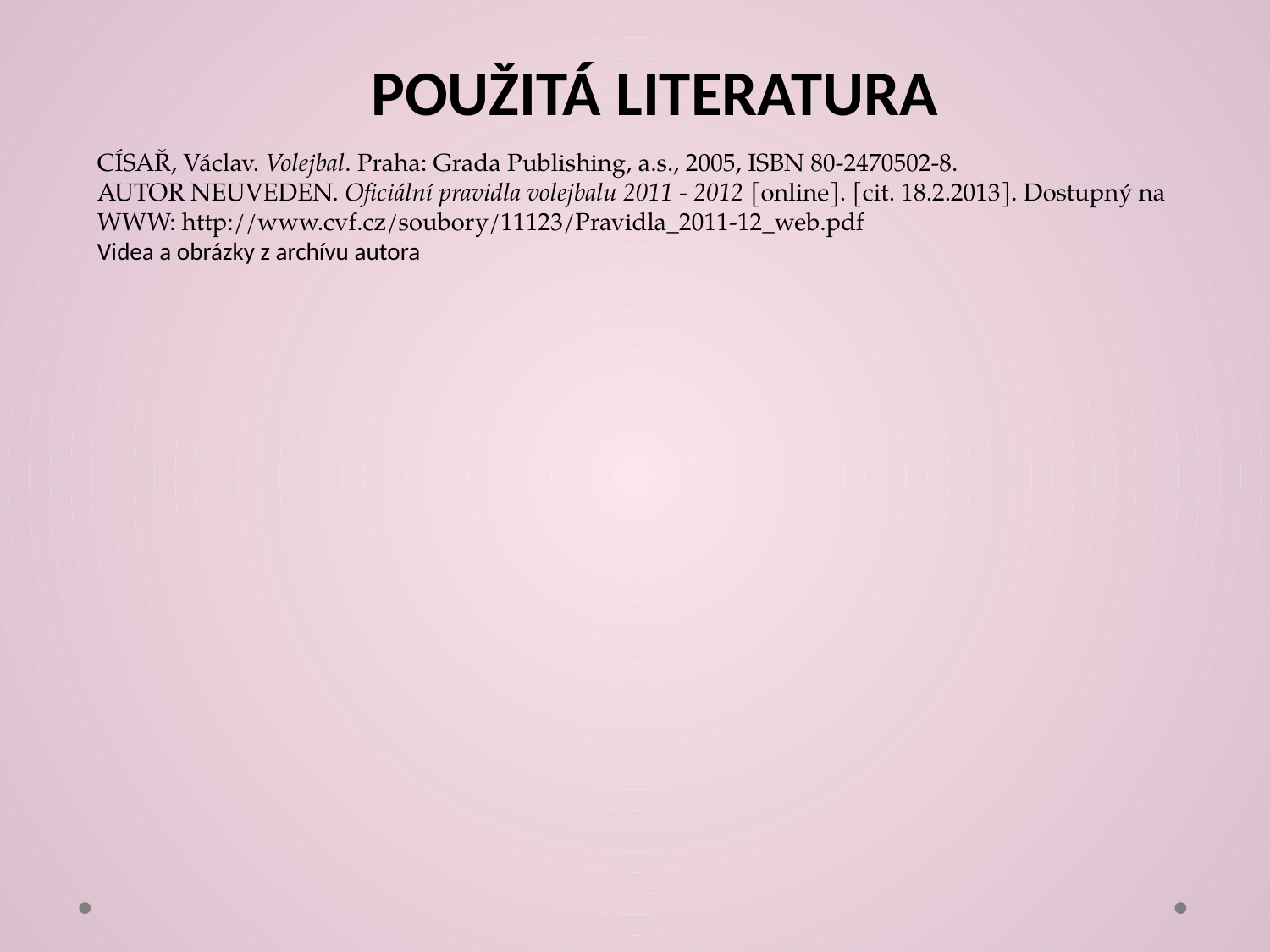

POUŽITÁ LITERATURA
CÍSAŘ, Václav. Volejbal. Praha: Grada Publishing, a.s., 2005, ISBN 80-2470502-8.
AUTOR NEUVEDEN. Oficiální pravidla volejbalu 2011 - 2012 [online]. [cit. 18.2.2013]. Dostupný na WWW: http://www.cvf.cz/soubory/11123/Pravidla_2011-12_web.pdf
Videa a obrázky z archívu autora